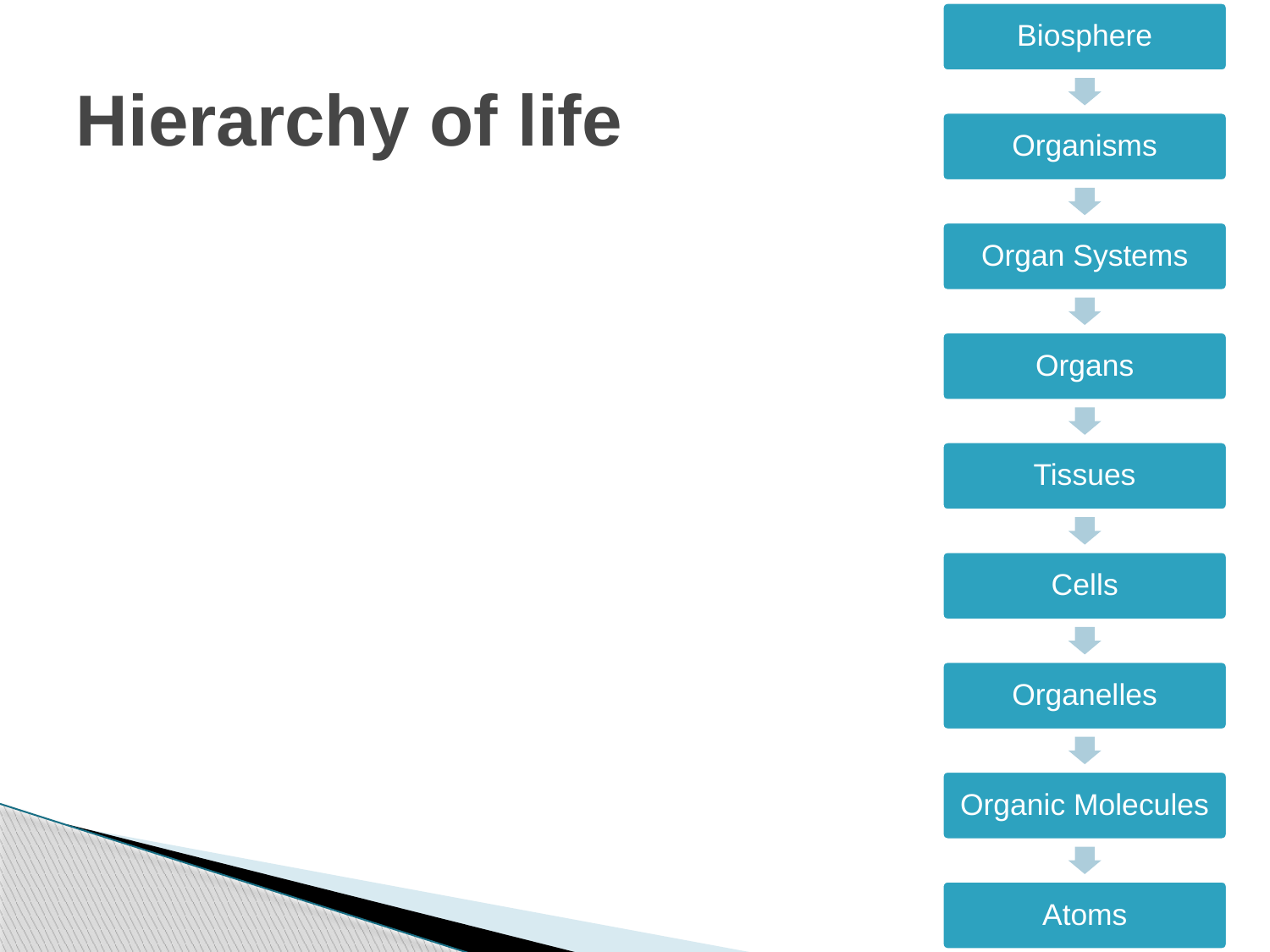

Biosphere

Organisms

Organ Systems

Organs

Tissues

Cells

Organelles

Organic Molecules

Atoms
# Hierarchy of life